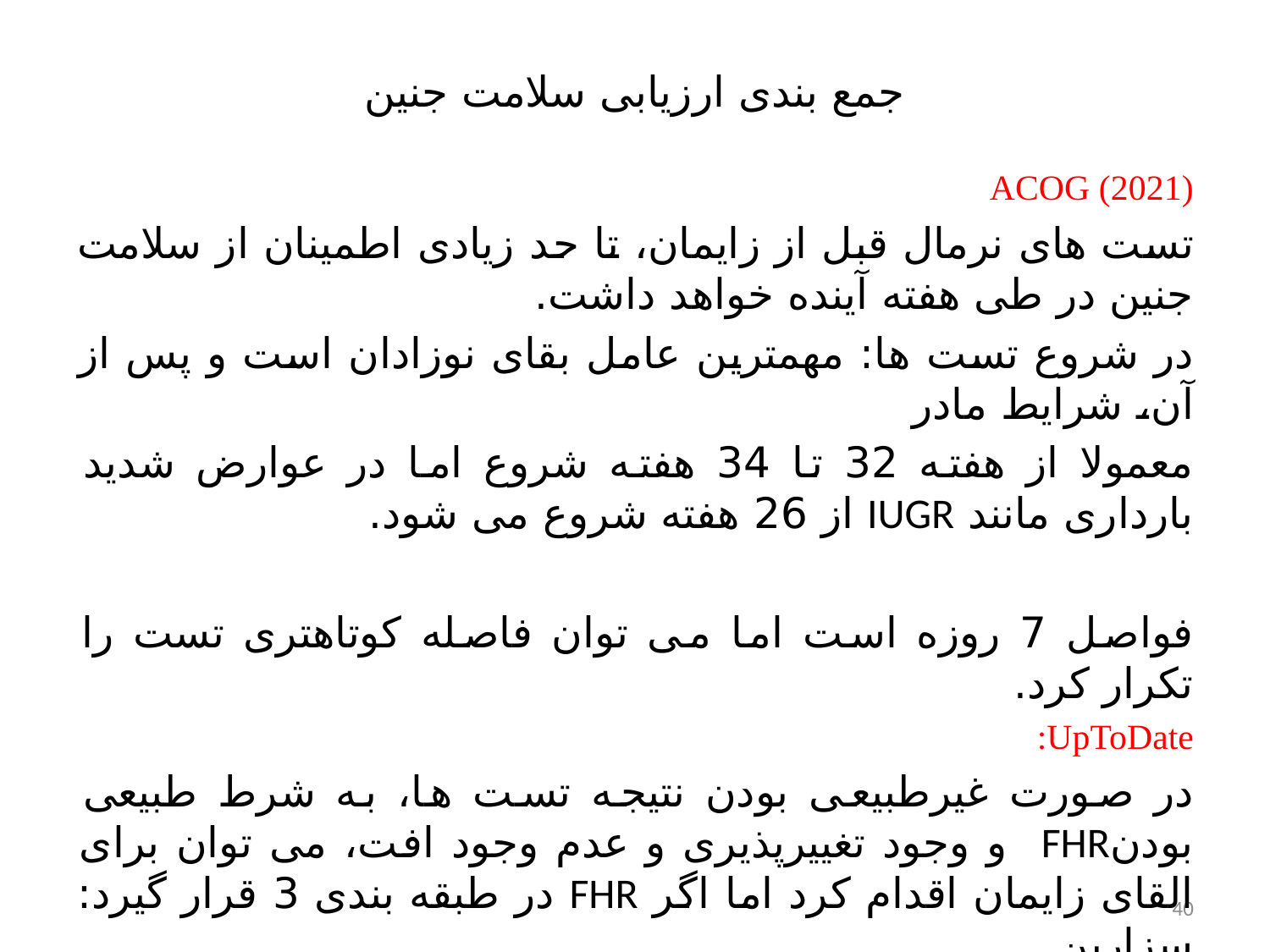

# جمع بندی ارزیابی سلامت جنین
ACOG (2021)
تست های نرمال قبل از زایمان، تا حد زیادی اطمینان از سلامت جنین در طی هفته آینده خواهد داشت.
در شروع تست ها: مهمترین عامل بقای نوزادان است و پس از آن، شرایط مادر
معمولا از هفته 32 تا 34 هفته شروع اما در عوارض شدید بارداری مانند IUGR از 26 هفته شروع می شود.

فواصل 7 روزه است اما می توان فاصله کوتاهتری تست را تکرار کرد.
UpToDate:
در صورت غیرطبیعی بودن نتیجه تست ها، به شرط طبیعی بودنFHR  و وجود تغییرپذیری و عدم وجود افت، می توان برای القای زایمان اقدام کرد اما اگر FHR در طبقه بندی 3 قرار گیرد: سزارین

40